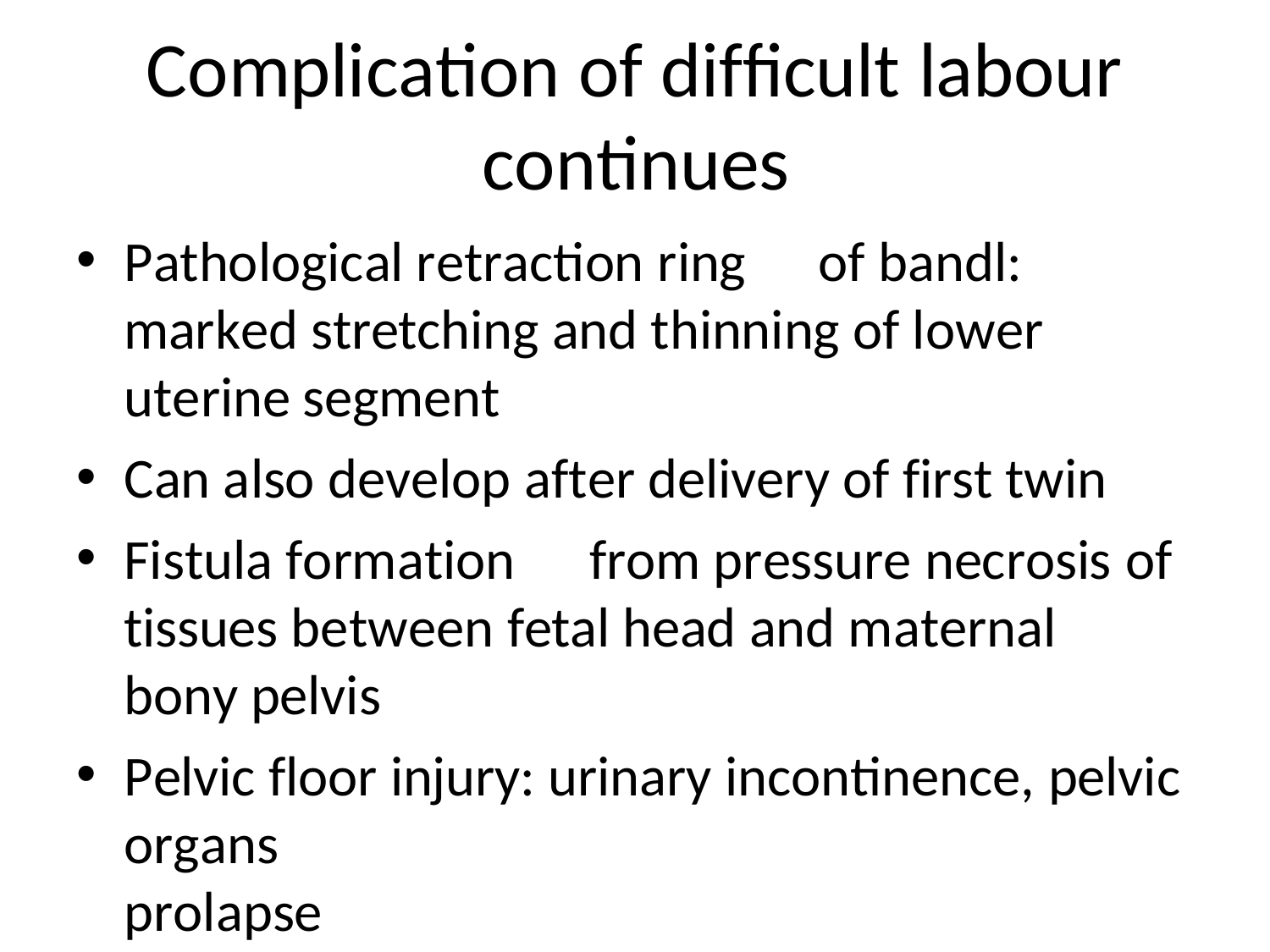

# Complication of difficult labour continues
Pathological retraction ring	of bandl: marked stretching and thinning of lower uterine segment

Can also develop after delivery of first twin

Fistula formation	from pressure necrosis of tissues between fetal head and maternal bony pelvis

Pelvic floor injury: urinary incontinence, pelvic
organs prolapse